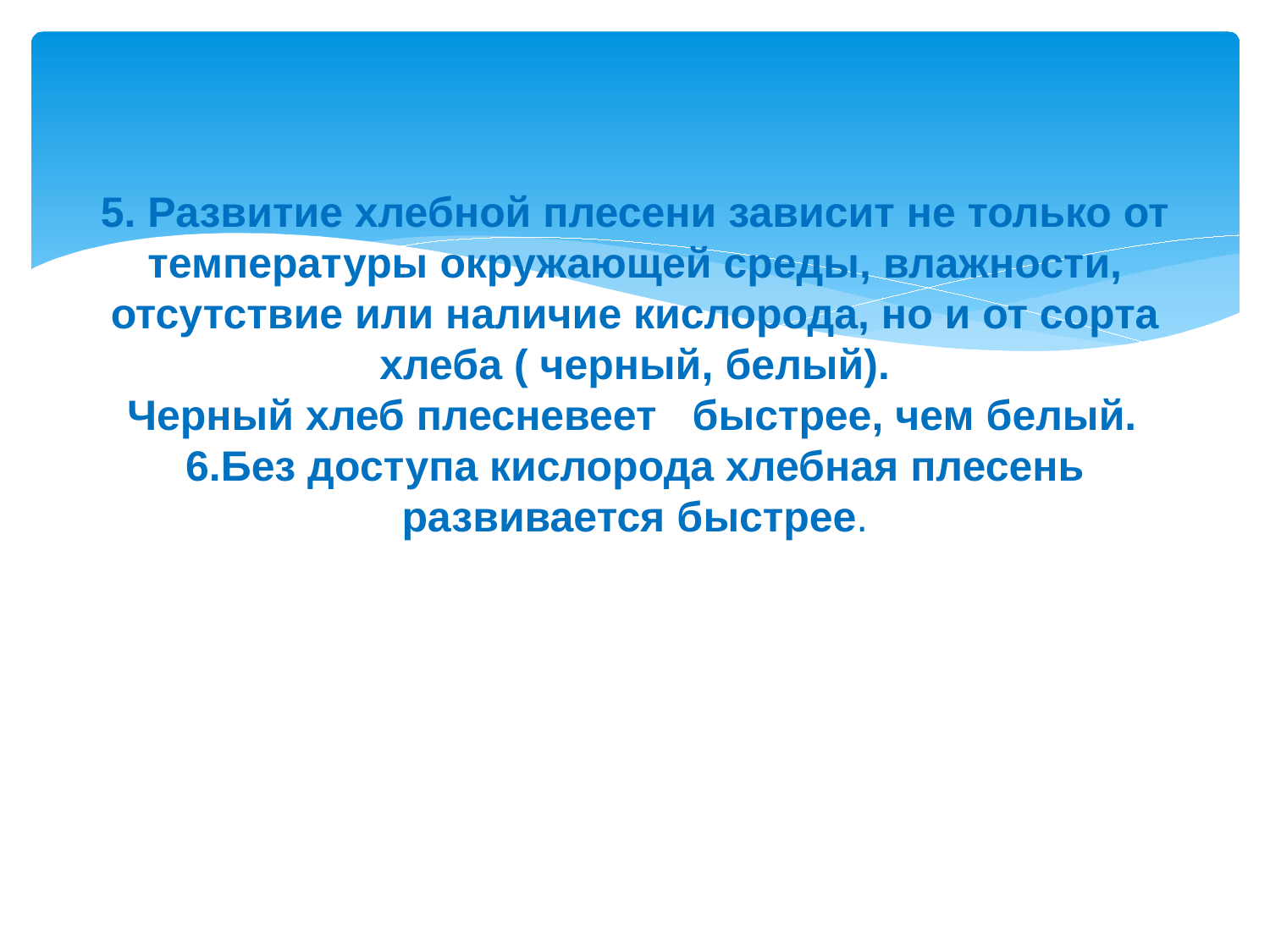

# 5. Развитие хлебной плесени зависит не только от температуры окружающей среды, влажности, отсутствие или наличие кислорода, но и от сорта хлеба ( черный, белый). Черный хлеб плесневеет   быстрее, чем белый. 6.Без доступа кислорода хлебная плесень развивается быстрее.